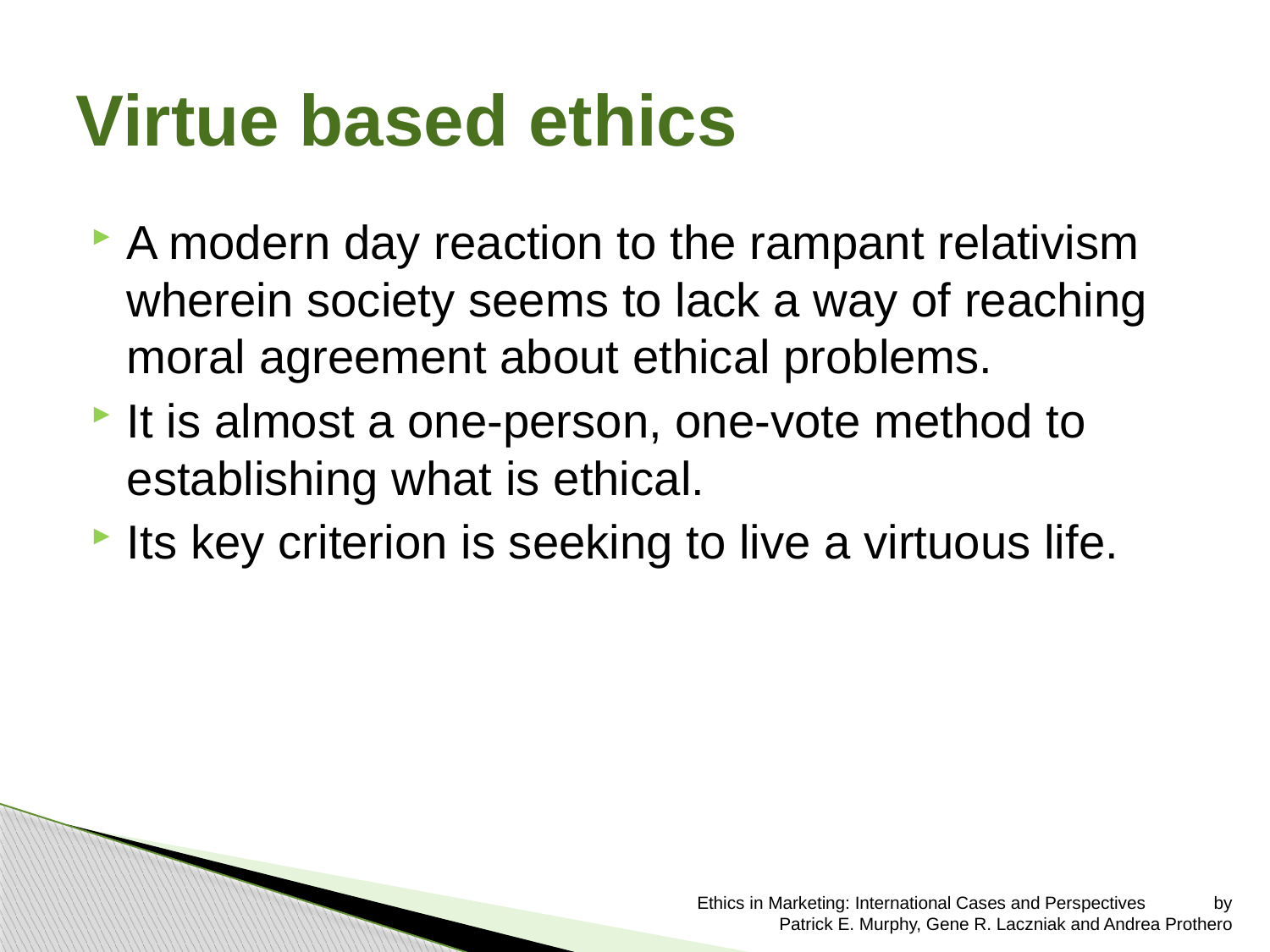

# Virtue based ethics
A modern day reaction to the rampant relativism wherein society seems to lack a way of reaching moral agreement about ethical problems.
It is almost a one-person, one-vote method to establishing what is ethical.
Its key criterion is seeking to live a virtuous life.
     Ethics in Marketing: International Cases and Perspectives              by Patrick E. Murphy, Gene R. Laczniak and Andrea Prothero